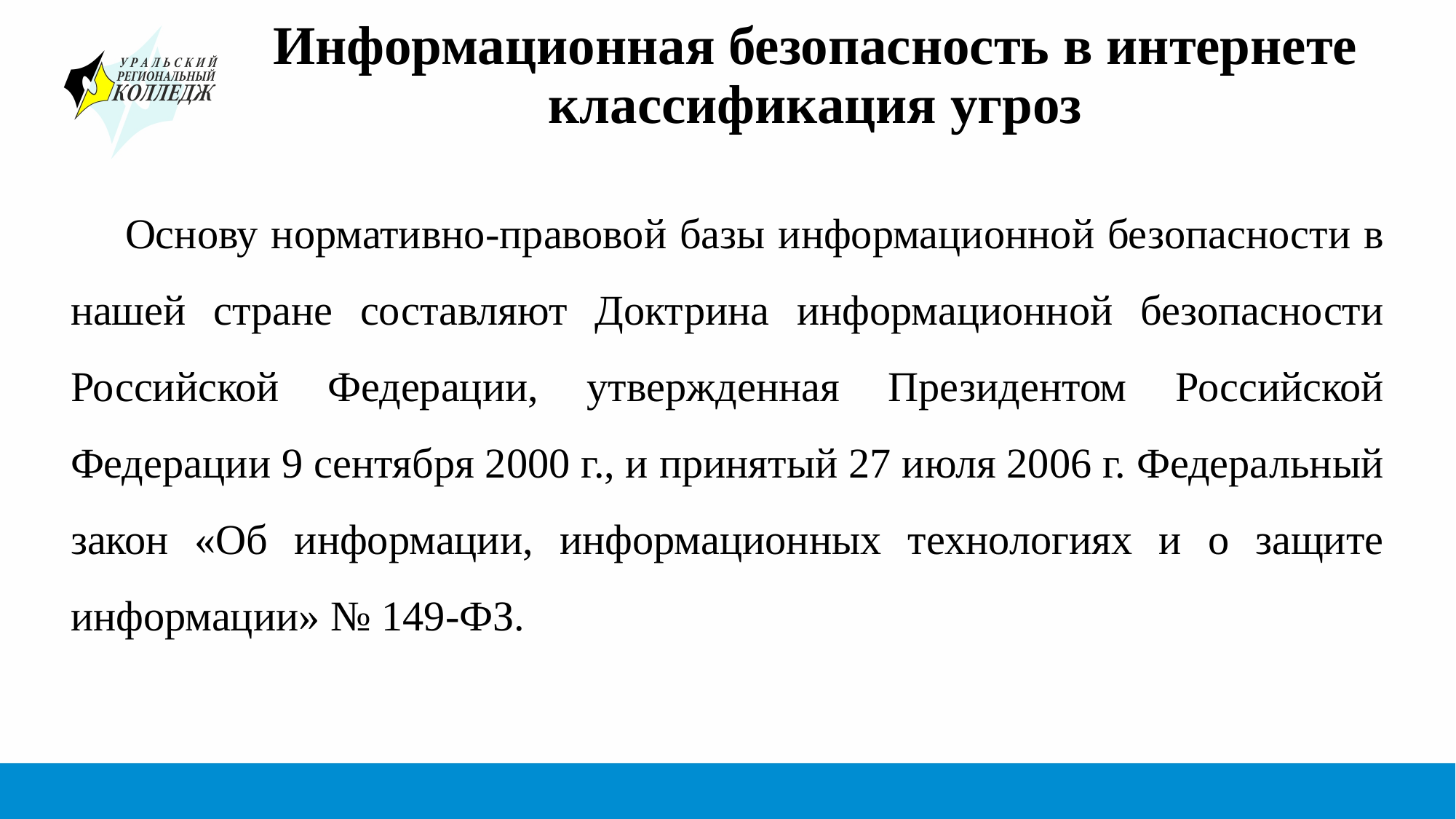

# Информационная безопасность в интернете классификация угроз
Основу нормативно-правовой базы информационной безопасности в нашей стране составляют Доктрина информационной безопасности Российской Федерации, утвержденная Президентом Российской Федерации 9 сентября 2000 г., и принятый 27 июля 2006 г. Федеральный закон «Об информации, информационных технологиях и о защите информации» № 149-ФЗ.